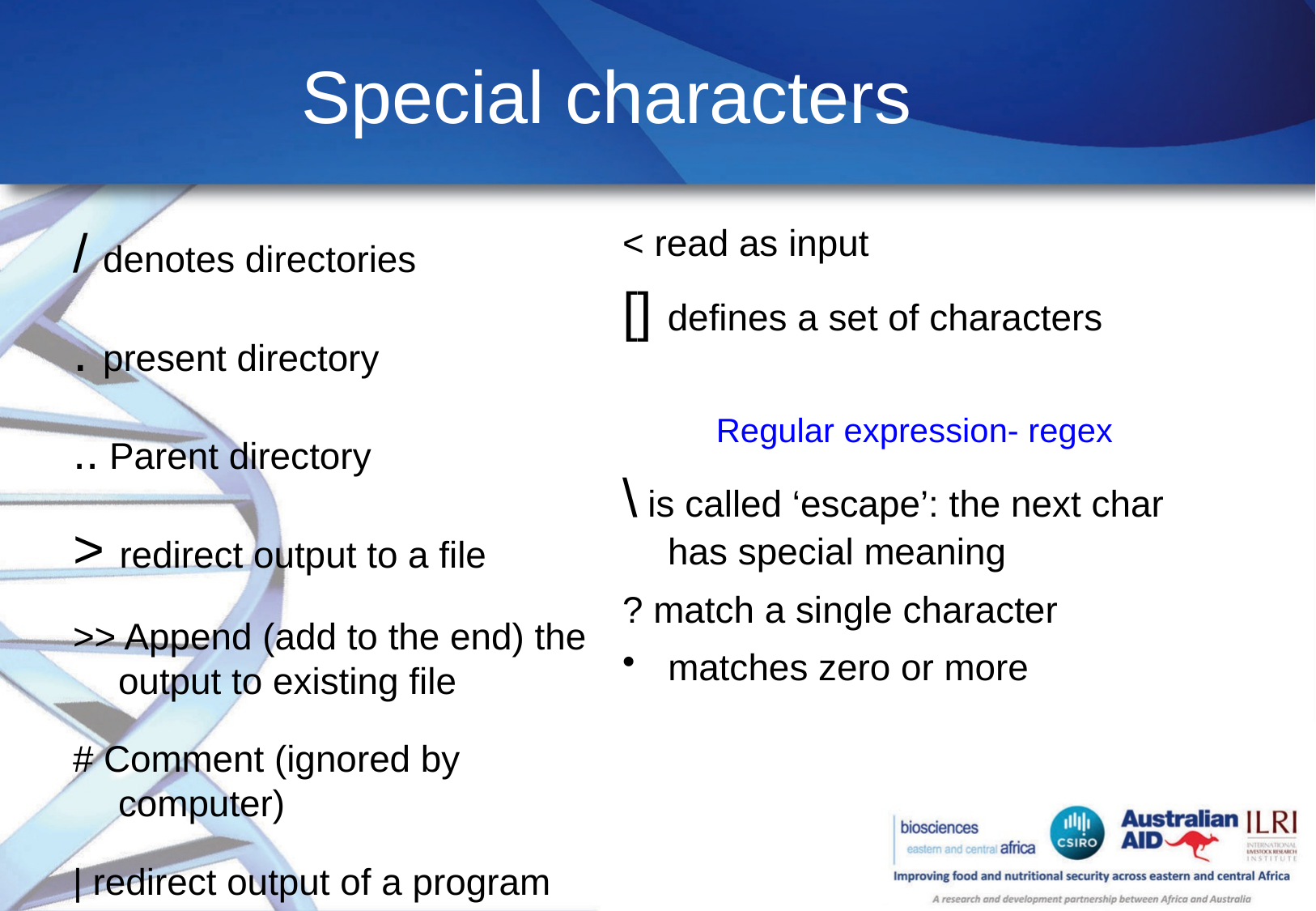

Special characters
# / denotes directories
. present directory
.. Parent directory
> redirect output to a file
>> Append (add to the end) the output to existing file
# Comment (ignored by computer)
| redirect output of a program into another program
< read as input
[] defines a set of characters

Regular expression- regex
\ is called ‘escape’: the next char has special meaning
? match a single character
matches zero or more

Question :
Why do you need to avoid spaces in file names and folder names?